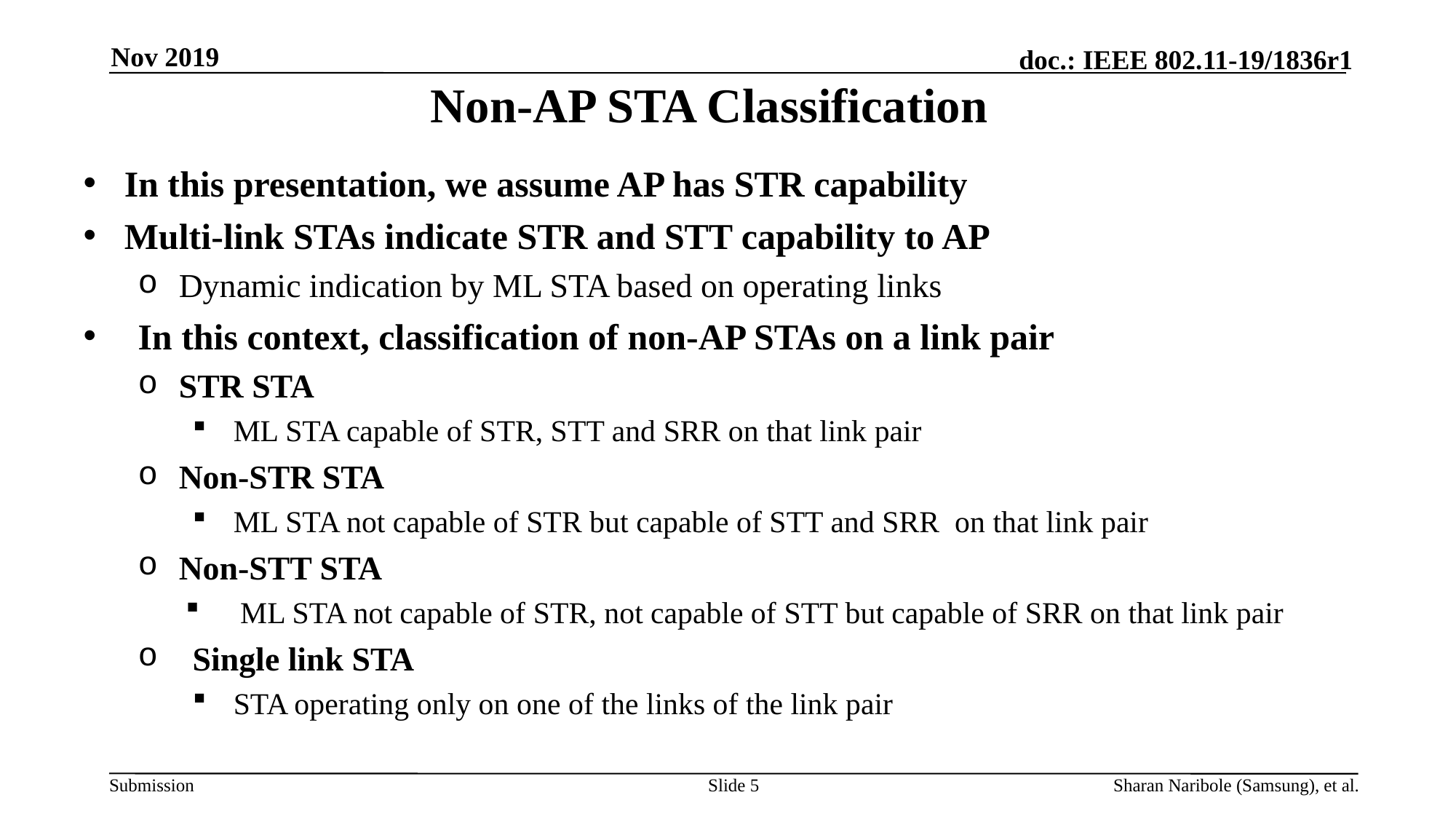

# Non-AP STA Classification
Nov 2019
In this presentation, we assume AP has STR capability
Multi-link STAs indicate STR and STT capability to AP
Dynamic indication by ML STA based on operating links
In this context, classification of non-AP STAs on a link pair
STR STA
ML STA capable of STR, STT and SRR on that link pair
Non-STR STA
ML STA not capable of STR but capable of STT and SRR  on that link pair
Non-STT STA
ML STA not capable of STR, not capable of STT but capable of SRR on that link pair
Single link STA
STA operating only on one of the links of the link pair

Slide 5
Sharan Naribole (Samsung), et al.